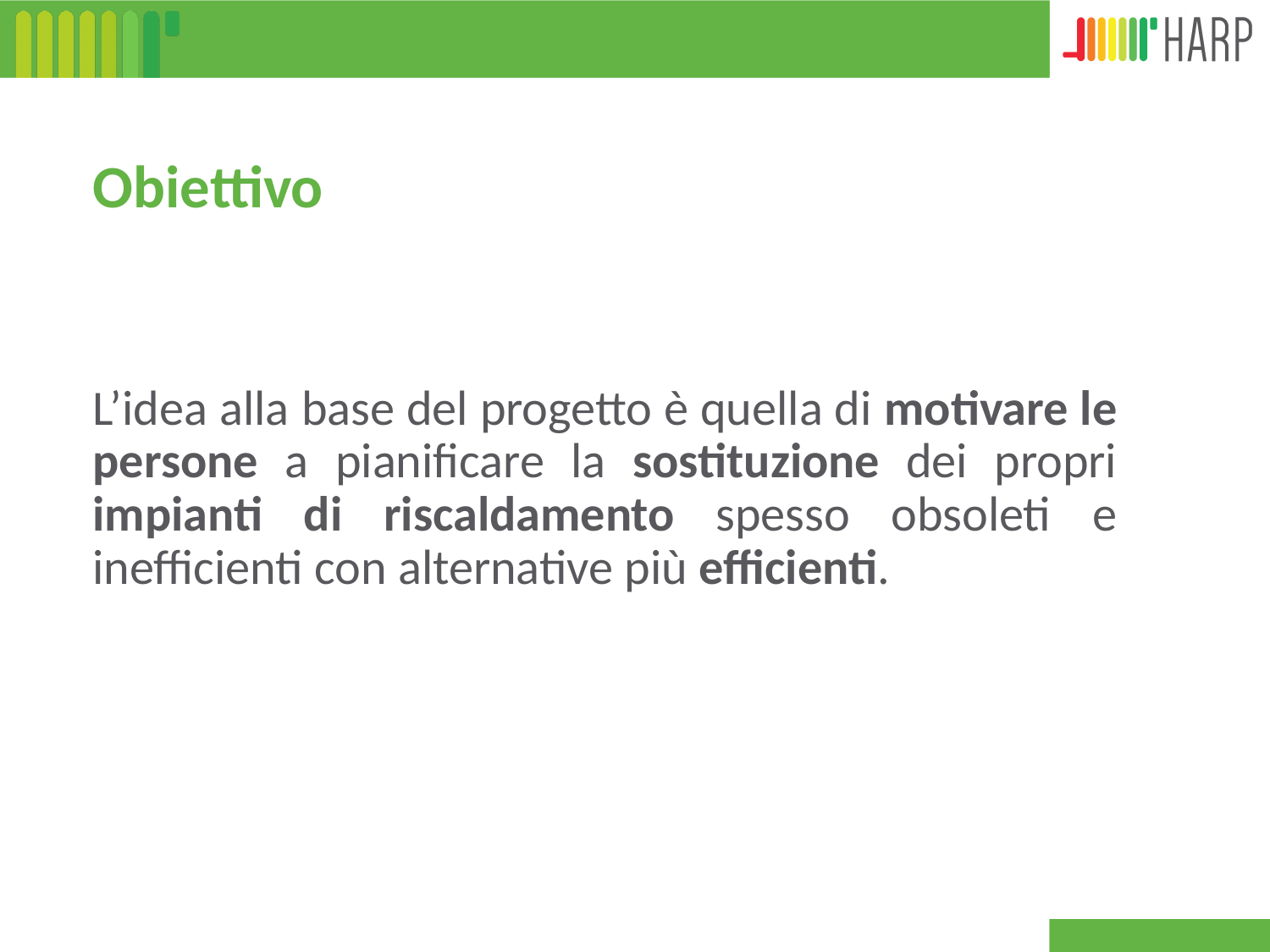

# Obiettivo

L’idea alla base del progetto è quella di motivare le persone a pianificare la sostituzione dei propri impianti di riscaldamento spesso obsoleti e inefficienti con alternative più efficienti.